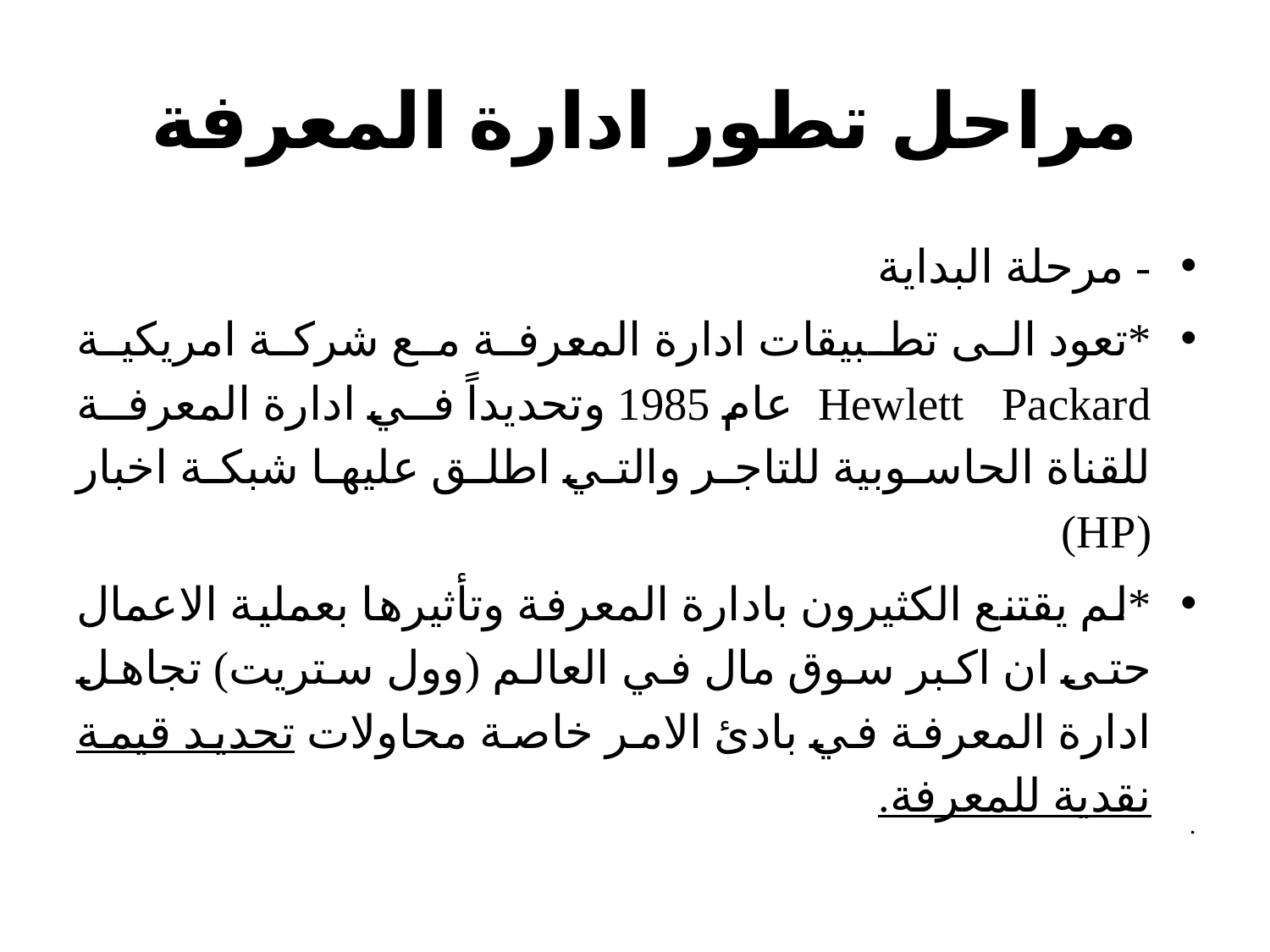

# مراحل تطور ادارة المعرفة
- مرحلة البداية
*تعود الى تطبيقات ادارة المعرفة مع شركة امريكية Hewlett Packard  عام 1985 وتحديداً في ادارة المعرفة للقناة الحاسوبية للتاجر والتي اطلق عليها شبكة اخبار (HP)
*لم يقتنع الكثيرون بادارة المعرفة وتأثيرها بعملية الاعمال حتى ان اكبر سوق مال في العالم (وول ستريت) تجاهل ادارة المعرفة في بادئ الامر خاصة محاولات تحديد قيمة نقدية للمعرفة.